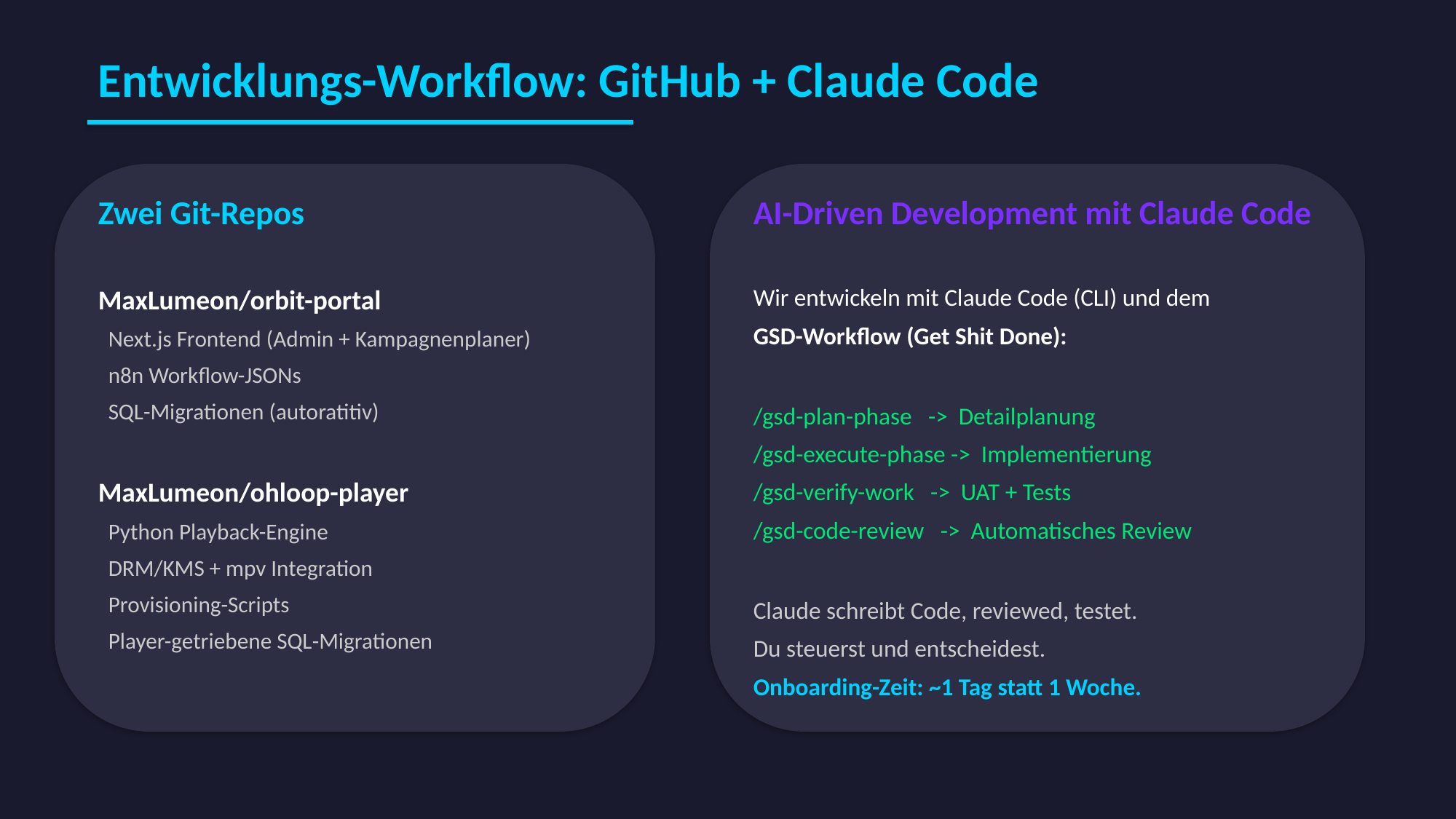

Entwicklungs-Workflow: GitHub + Claude Code

Zwei Git-Repos

MaxLumeon/orbit-portal
  Next.js Frontend (Admin + Kampagnenplaner)
  n8n Workflow-JSONs
  SQL-Migrationen (autoratitiv)

MaxLumeon/ohloop-player
  Python Playback-Engine
  DRM/KMS + mpv Integration
  Provisioning-Scripts
  Player-getriebene SQL-Migrationen
AI-Driven Development mit Claude Code

Wir entwickeln mit Claude Code (CLI) und dem
GSD-Workflow (Get Shit Done):

/gsd-plan-phase   ->  Detailplanung
/gsd-execute-phase ->  Implementierung
/gsd-verify-work   ->  UAT + Tests
/gsd-code-review   ->  Automatisches Review

Claude schreibt Code, reviewed, testet.
Du steuerst und entscheidest.
Onboarding-Zeit: ~1 Tag statt 1 Woche.